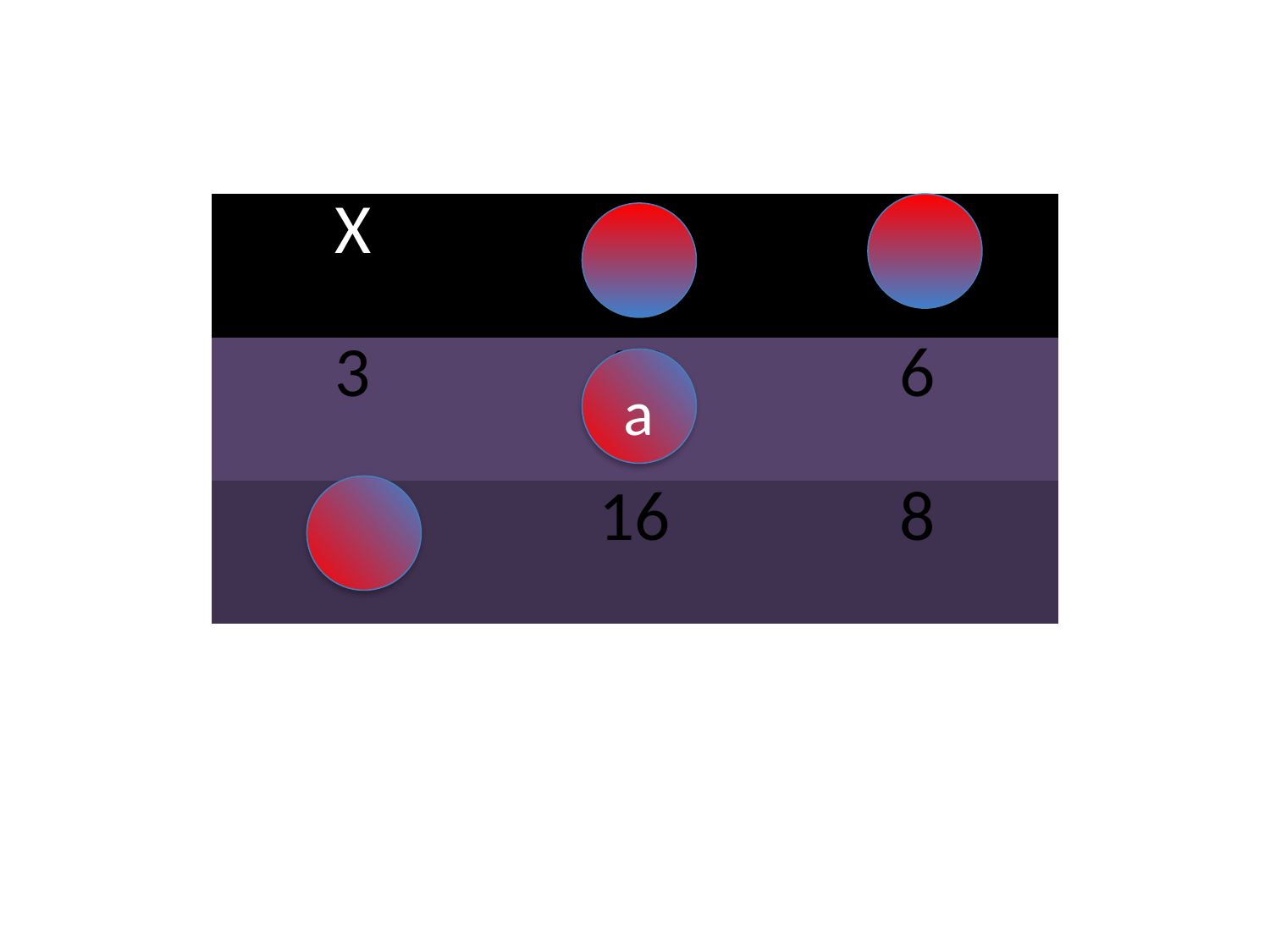

| X | 4 | 2 |
| --- | --- | --- |
| 3 | 12 | 6 |
| 4 | 16 | 8 |

a